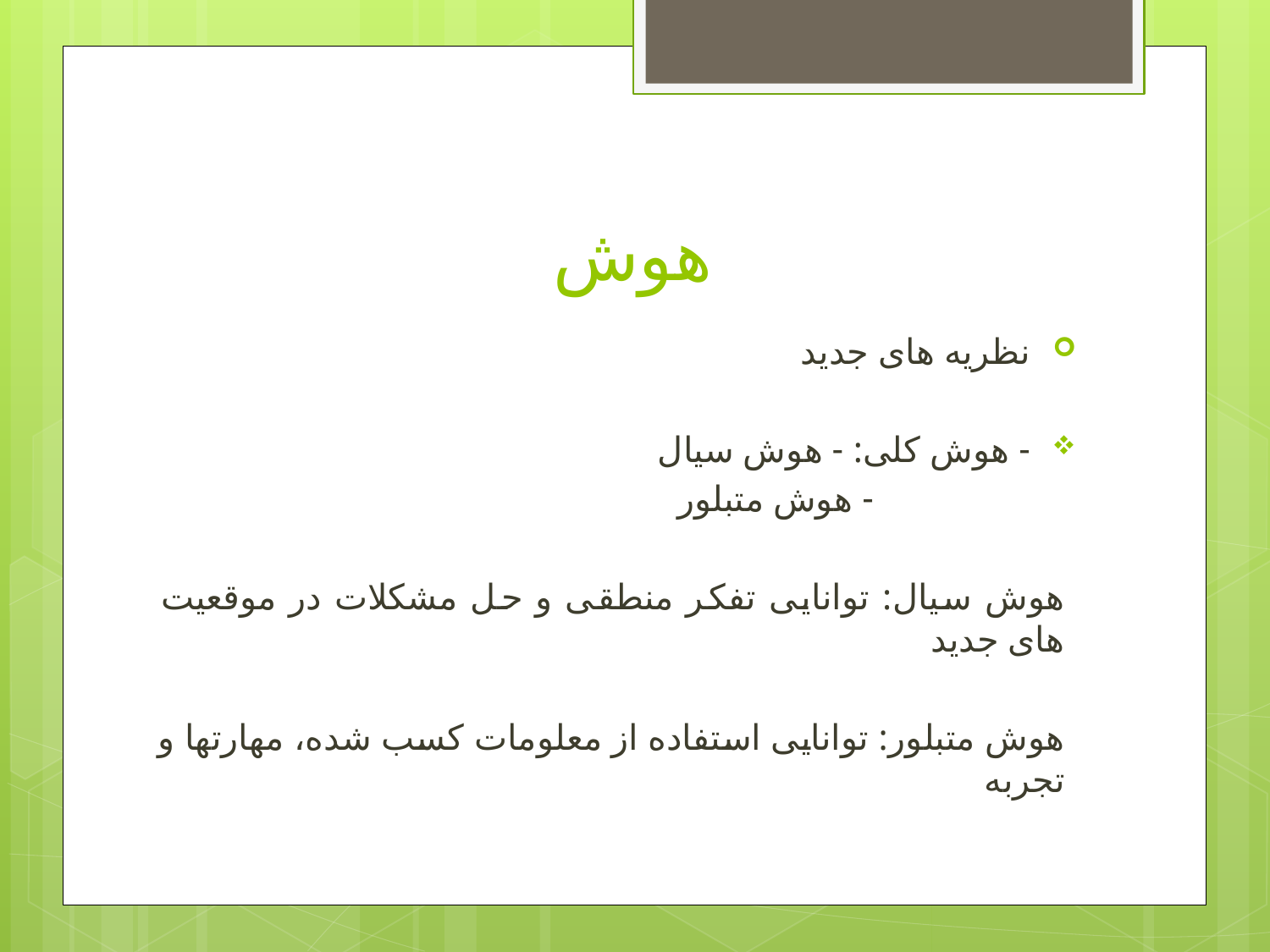

# هوش
نظریه های جدید

- هوش کلی: - هوش سیال
                     - هوش متبلور

هوش سیال: توانایی تفکر منطقی و حل مشکلات در موقعیت های جدید

هوش متبلور: توانایی استفاده از معلومات کسب شده، مهارتها و تجربه